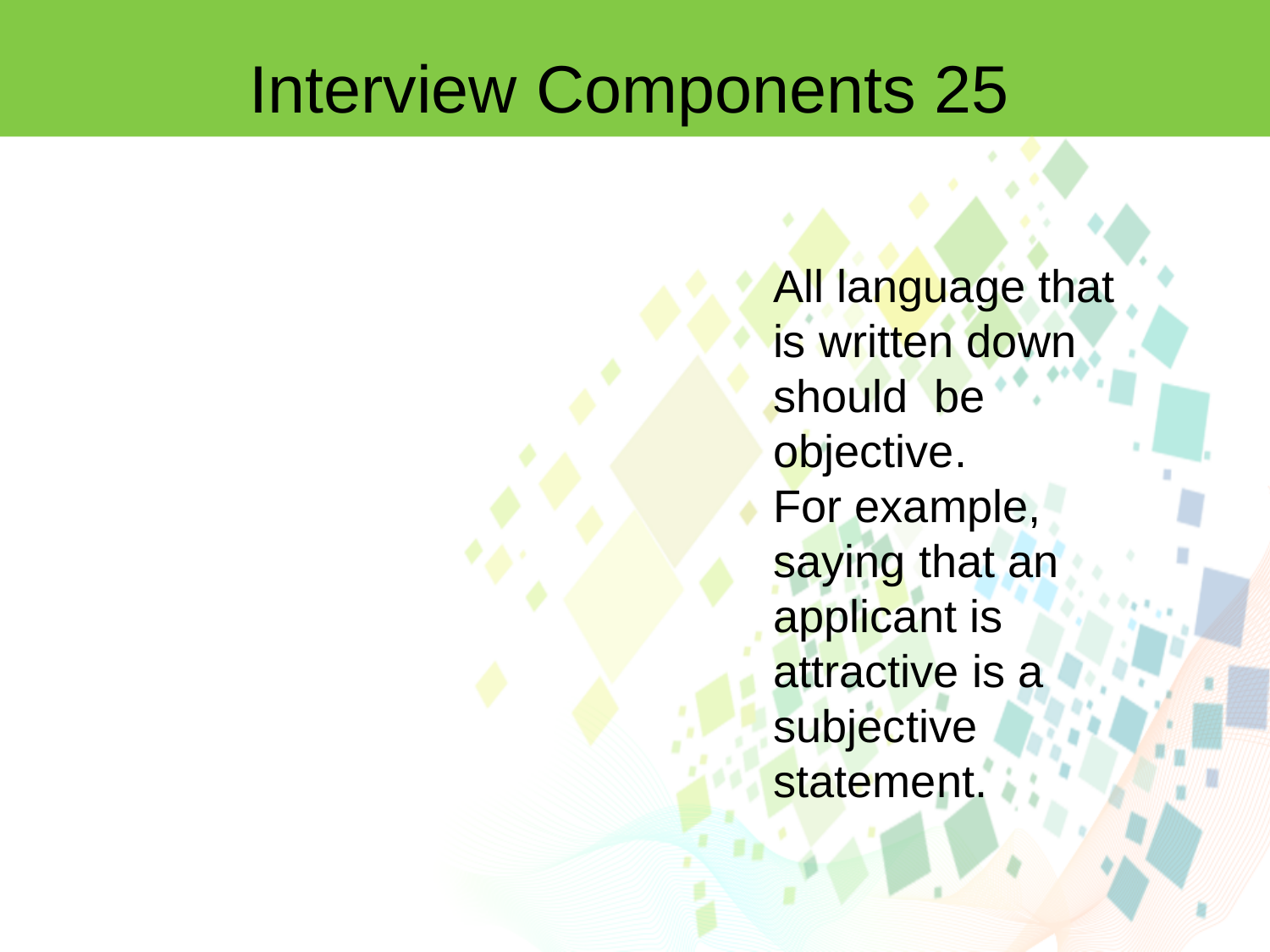

Interview Components 25
All language that is written down should  be objective.
For example, saying that an applicant is attractive is a subjective statement.